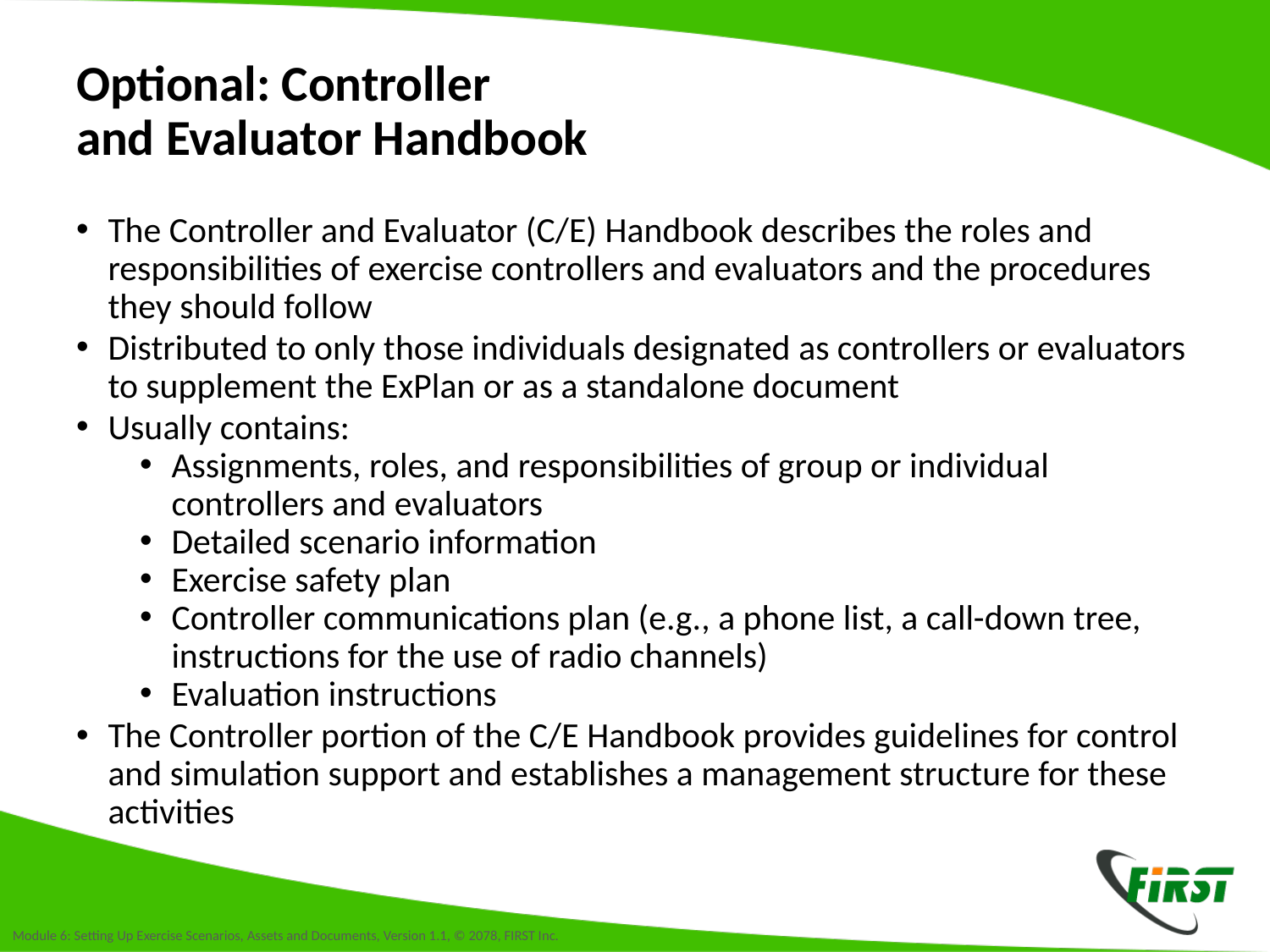

# Optional: Controller and Evaluator Handbook
The Controller and Evaluator (C/E) Handbook describes the roles and responsibilities of exercise controllers and evaluators and the procedures they should follow
Distributed to only those individuals designated as controllers or evaluators to supplement the ExPlan or as a standalone document
Usually contains:
Assignments, roles, and responsibilities of group or individual controllers and evaluators
Detailed scenario information
Exercise safety plan
Controller communications plan (e.g., a phone list, a call-down tree, instructions for the use of radio channels)
Evaluation instructions
The Controller portion of the C/E Handbook provides guidelines for control and simulation support and establishes a management structure for these activities